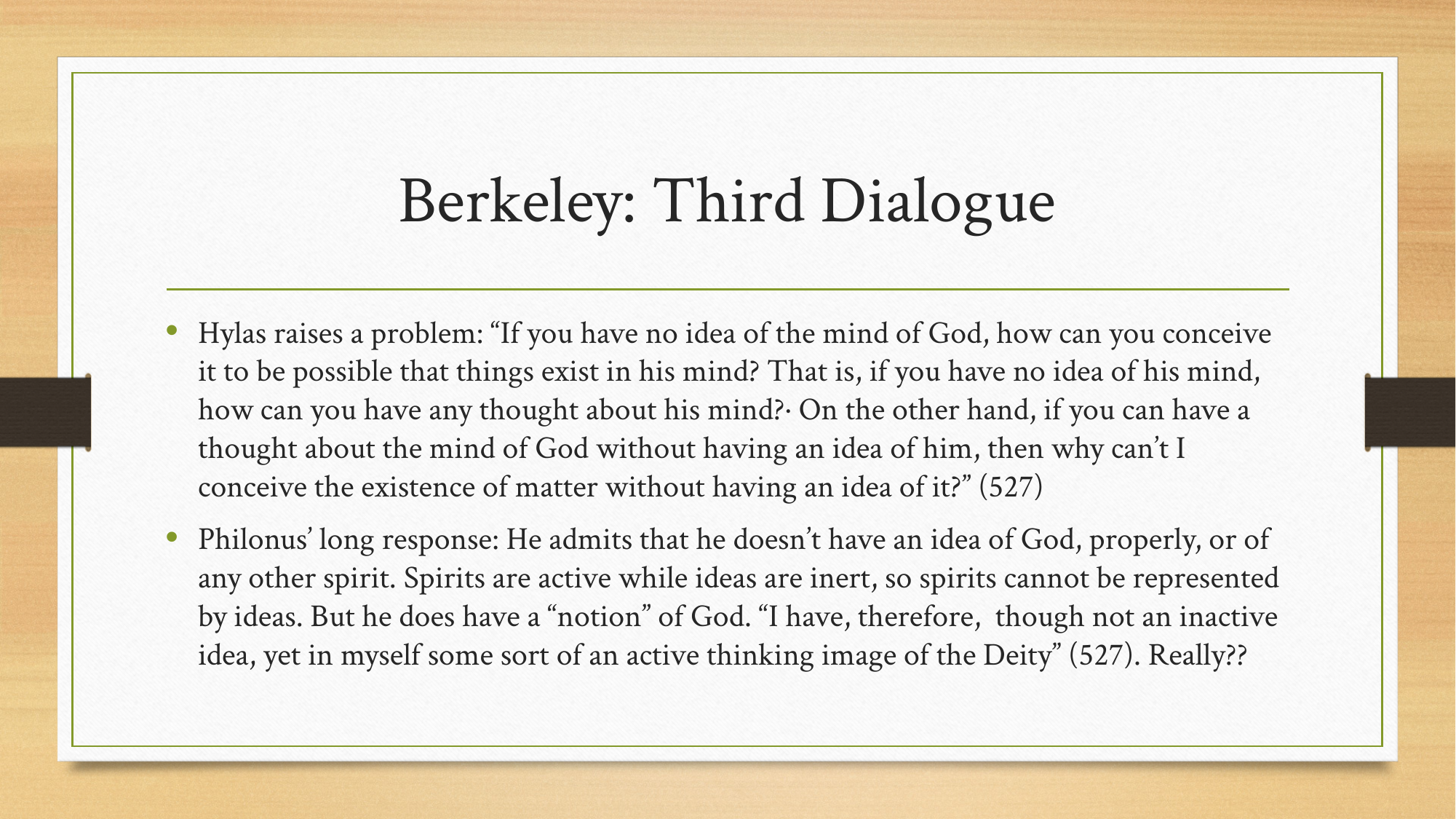

# Berkeley: Third Dialogue
Hylas raises a problem: “If you have no idea of the mind of God, how can you conceive it to be possible that things exist in his mind? That is, if you have no idea of his mind, how can you have any thought about his mind?· On the other hand, if you can have a thought about the mind of God without having an idea of him, then why can’t I conceive the existence of matter without having an idea of it?” (527)
Philonus’ long response: He admits that he doesn’t have an idea of God, properly, or of any other spirit. Spirits are active while ideas are inert, so spirits cannot be represented by ideas. But he does have a “notion” of God. “I have, therefore,  though not an inactive idea, yet in myself some sort of an active thinking image of the Deity” (527). Really??